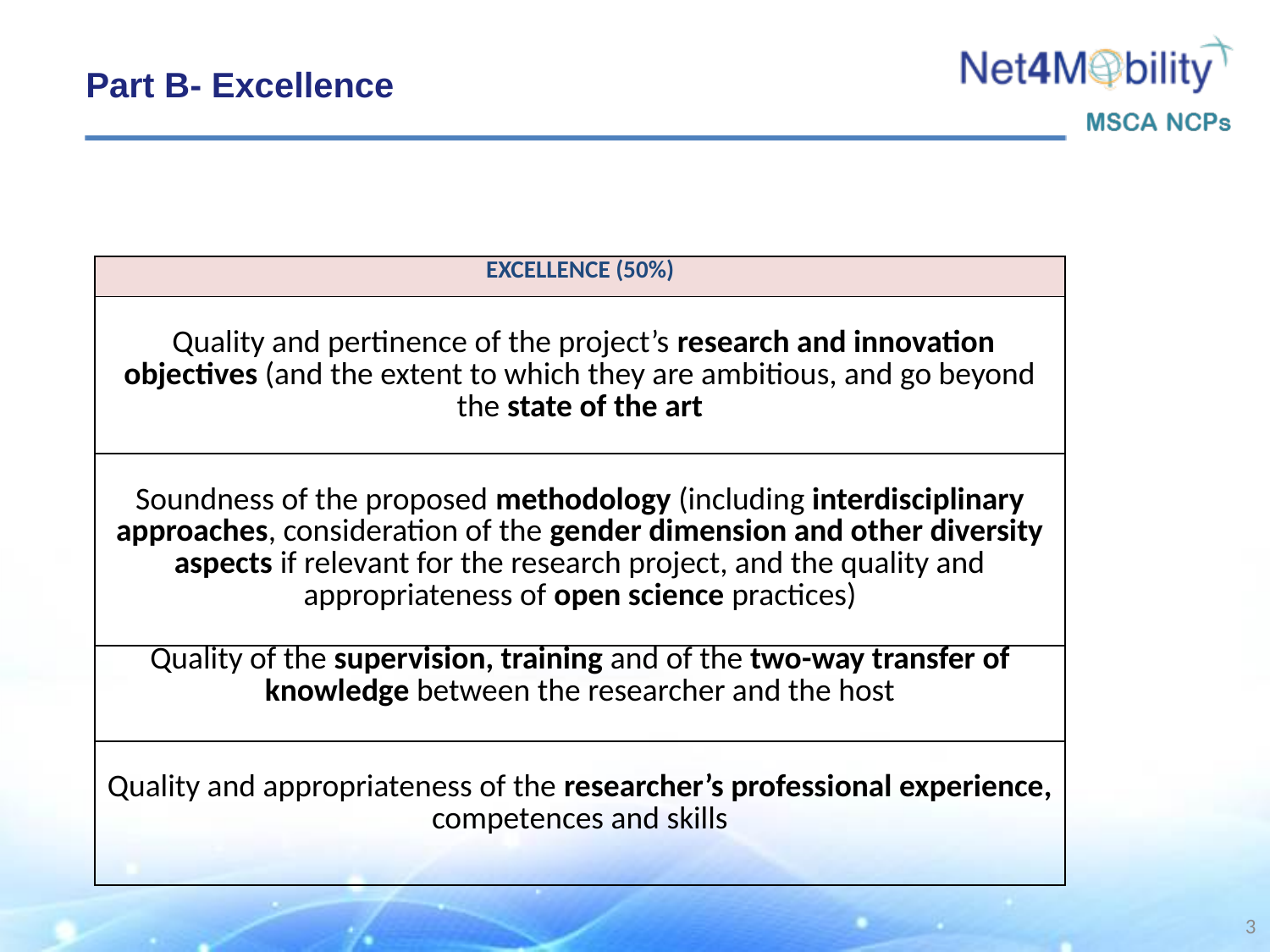

Part B- Excellence
| EXCELLENCE (50%) |
| --- |
| Quality and pertinence of the project’s research and innovation objectives (and the extent to which they are ambitious, and go beyond the state of the art |
| Soundness of the proposed methodology (including interdisciplinary approaches, consideration of the gender dimension and other diversity aspects if relevant for the research project, and the quality and appropriateness of open science practices) |
| Quality of the supervision, training and of the two-way transfer of knowledge between the researcher and the host |
| Quality and appropriateness of the researcher’s professional experience, competences and skills |

3